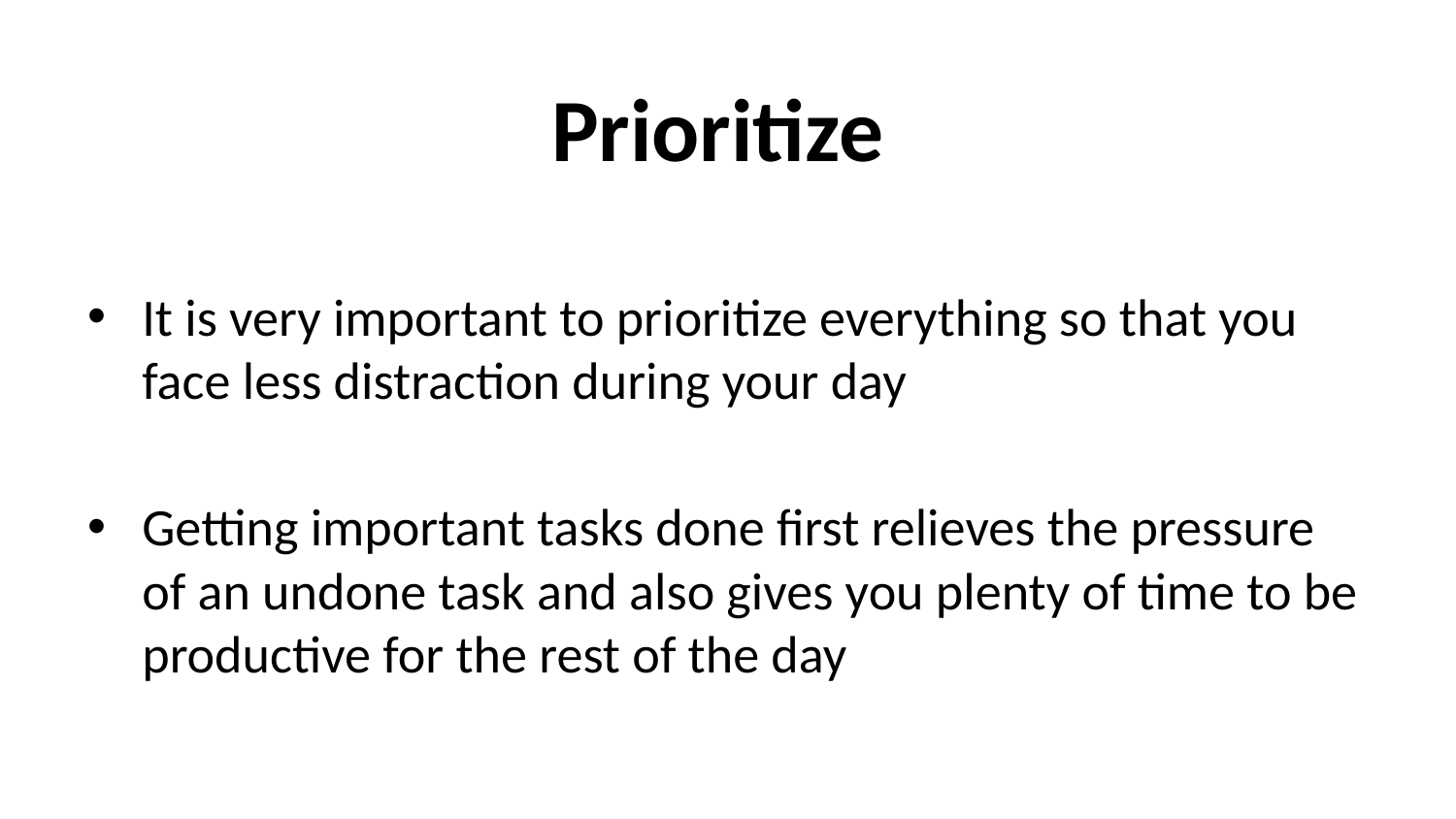

# Prioritize
It is very important to prioritize everything so that you face less distraction during your day

Getting important tasks done first relieves the pressure of an undone task and also gives you plenty of time to be productive for the rest of the day